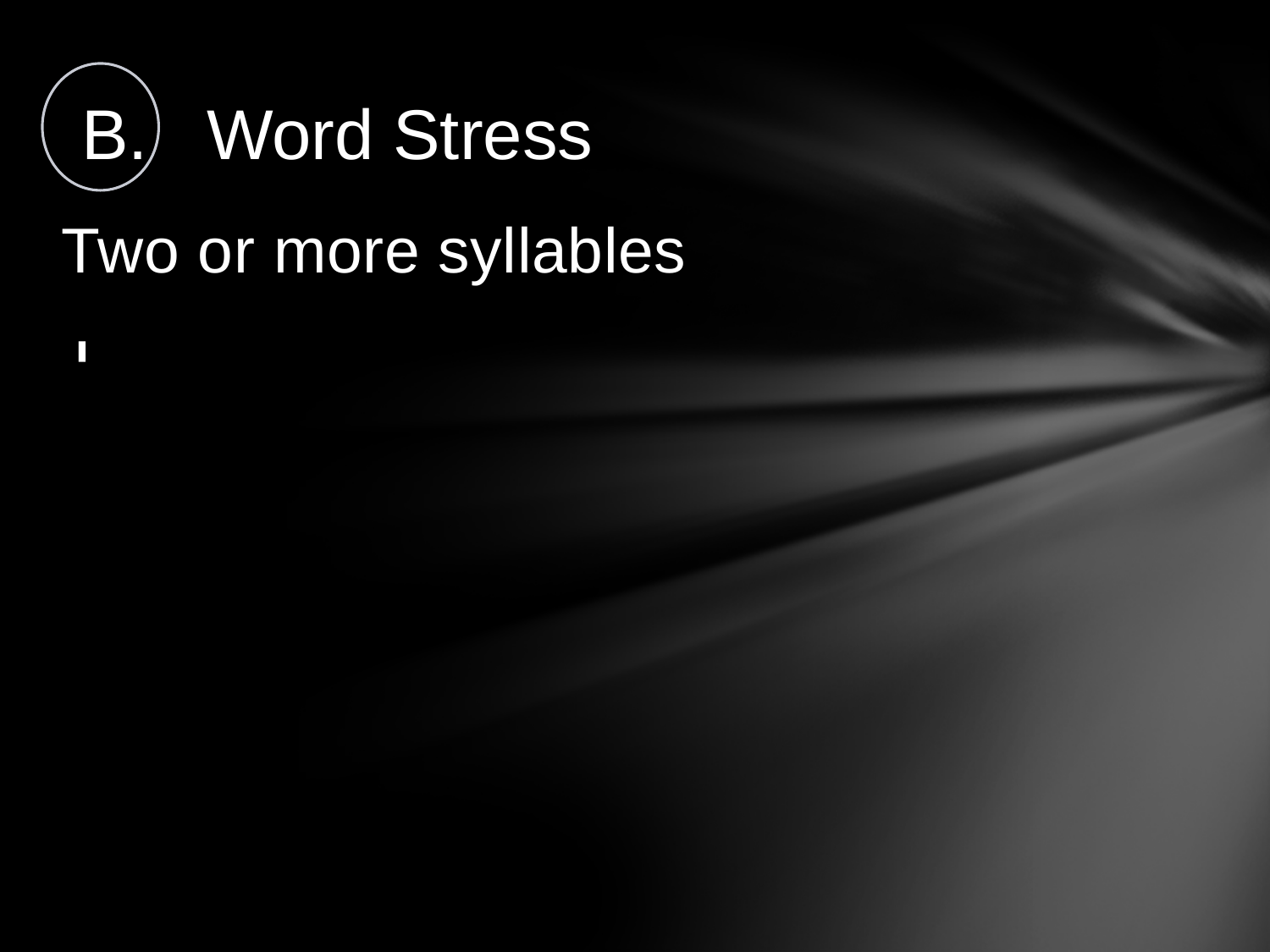

# B.   Word Stress

Two or more syllables
ˈ